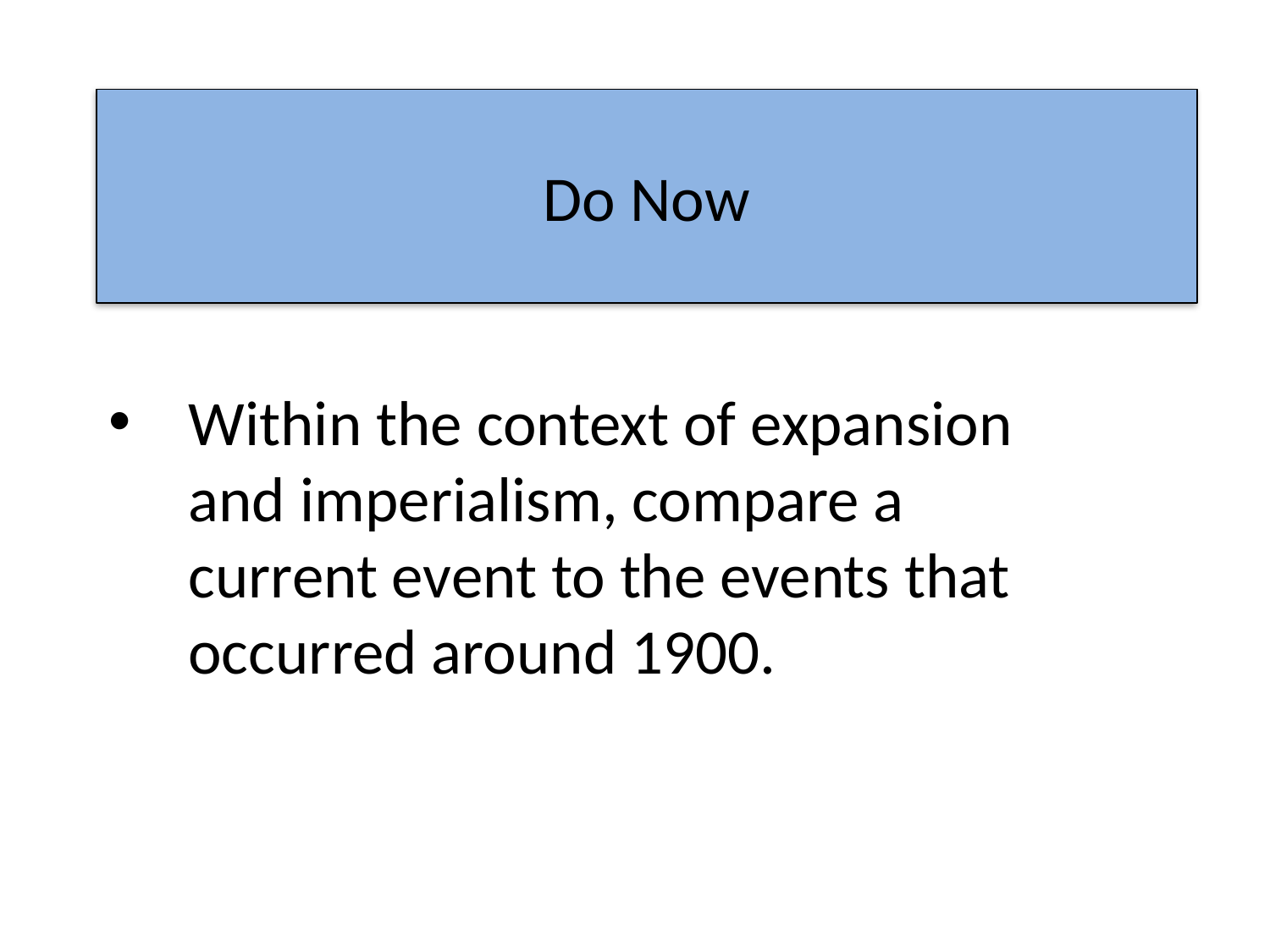

Do Now
Within the context of expansion and imperialism, compare a current event to the events that occurred around 1900.